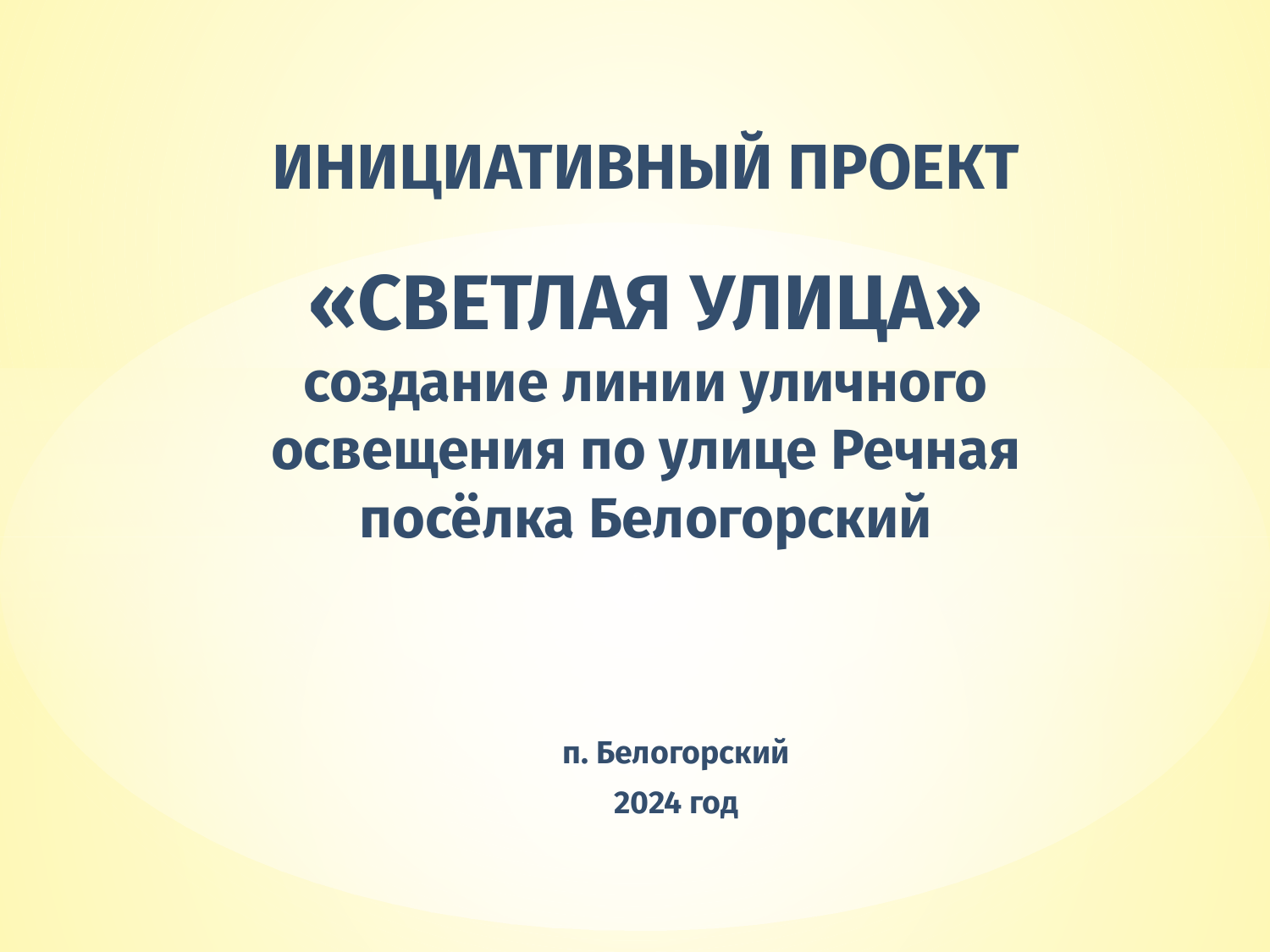

# ИНИЦИАТИВНЫЙ ПРОЕКТ «СВЕТЛАЯ УЛИЦА» создание линии уличного освещения по улице Речная посёлка Белогорский
п. Белогорский
2024 год